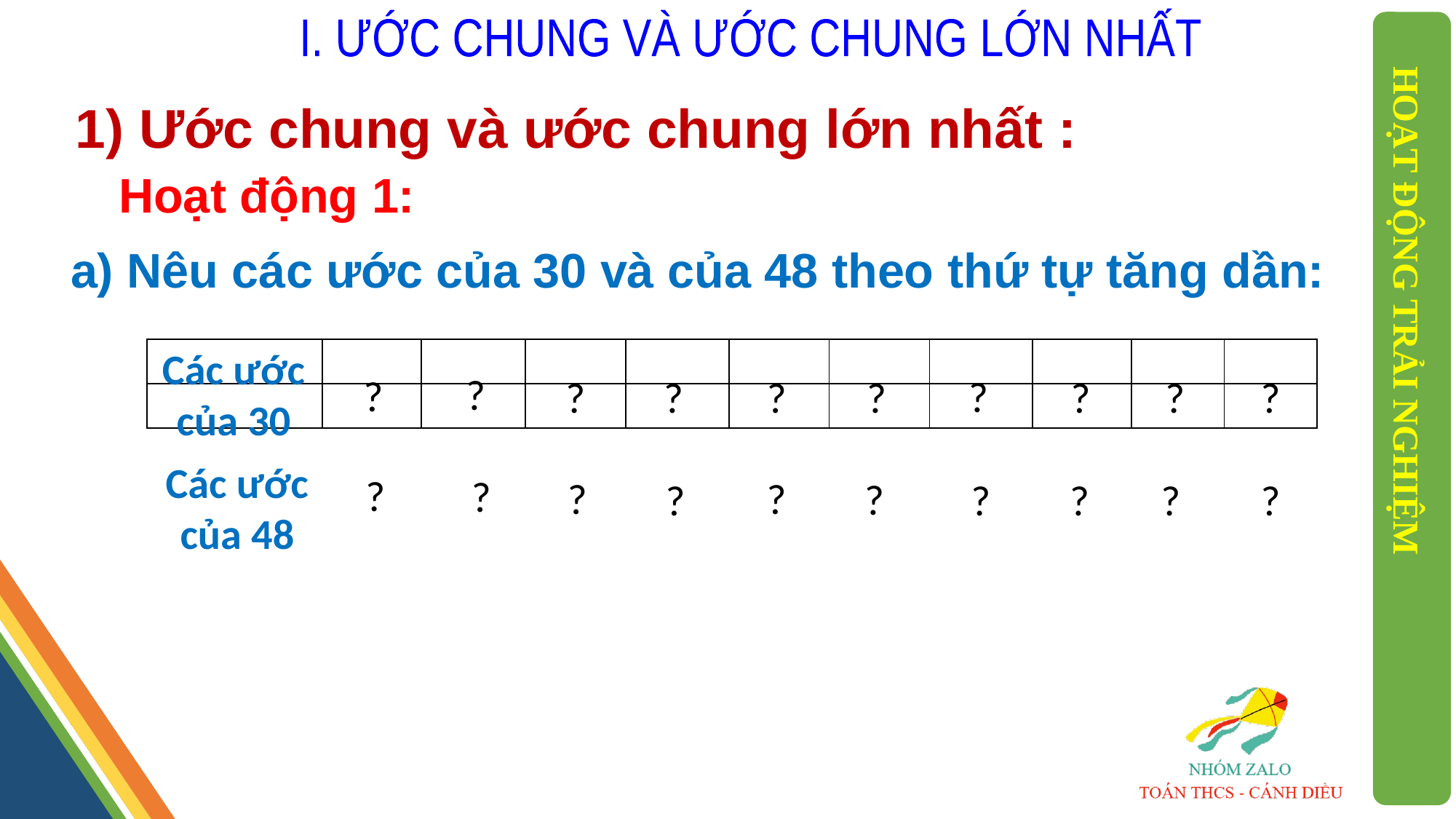

I. ƯỚC CHUNG VÀ ƯỚC CHUNG LỚN NHẤT
    1) Ước chung và ước chung lớn nhất :
    Hoạt động 1:
 a) Nêu các ước của 30 và của 48 theo thứ tự tăng dần:
Các ước
của 30

|  |  |  |  |  |  |  |  |  |  |  |
| --- | --- | --- | --- | --- | --- | --- | --- | --- | --- | --- |
|  |  |  |  |  |  |  |  |  |  |  |
?
?
?
?
?
?
?
?
?
?

HOẠT ĐỘNG TRẢI NGHIỆM
Các ước
của 48

?
?
?
?
?
?
?
?
?
?